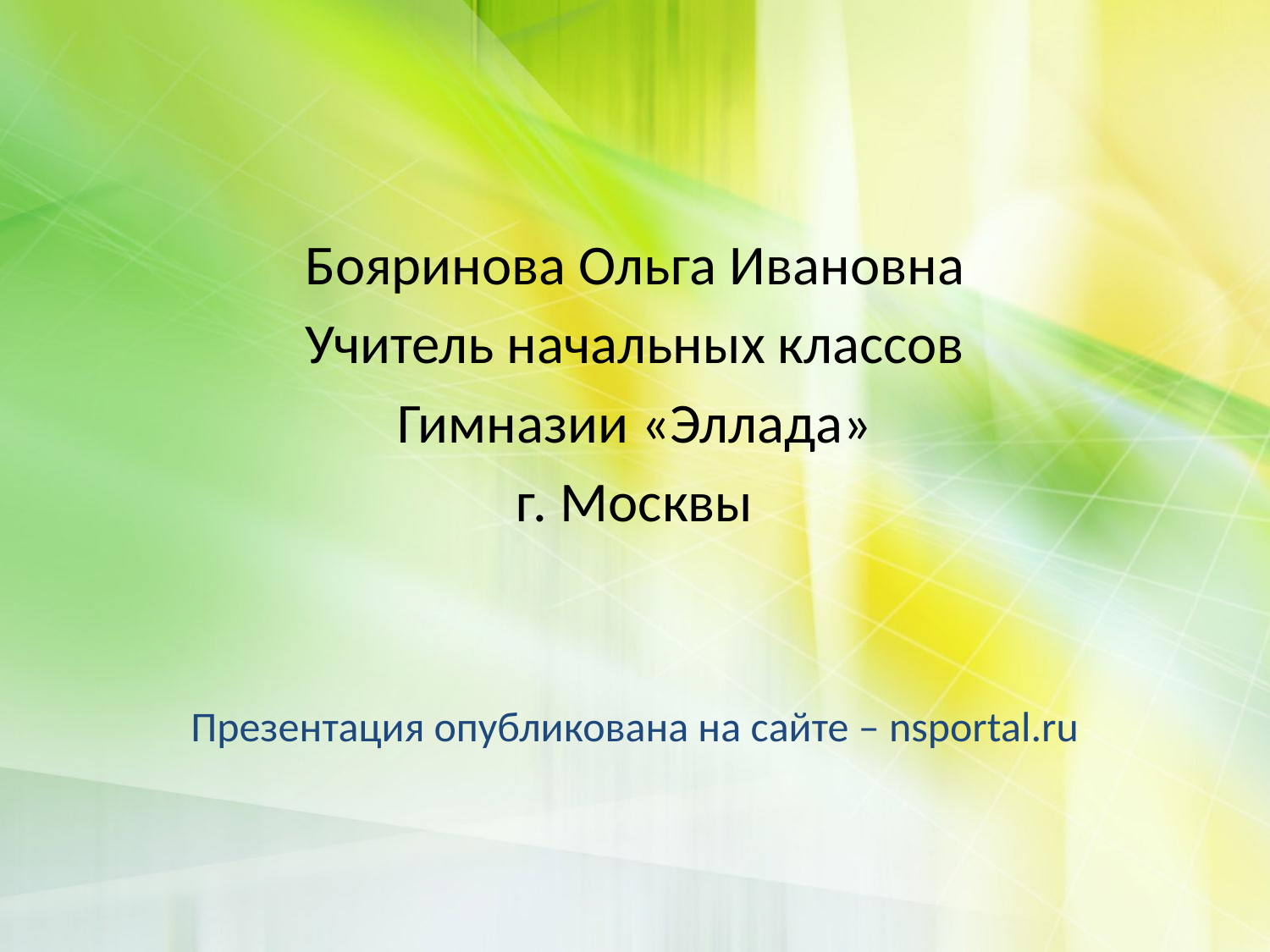

Бояринова Ольга Ивановна
Учитель начальных классов
Гимназии «Эллада»
г. Москвы

Презентация опубликована на сайте – nsportal.ru